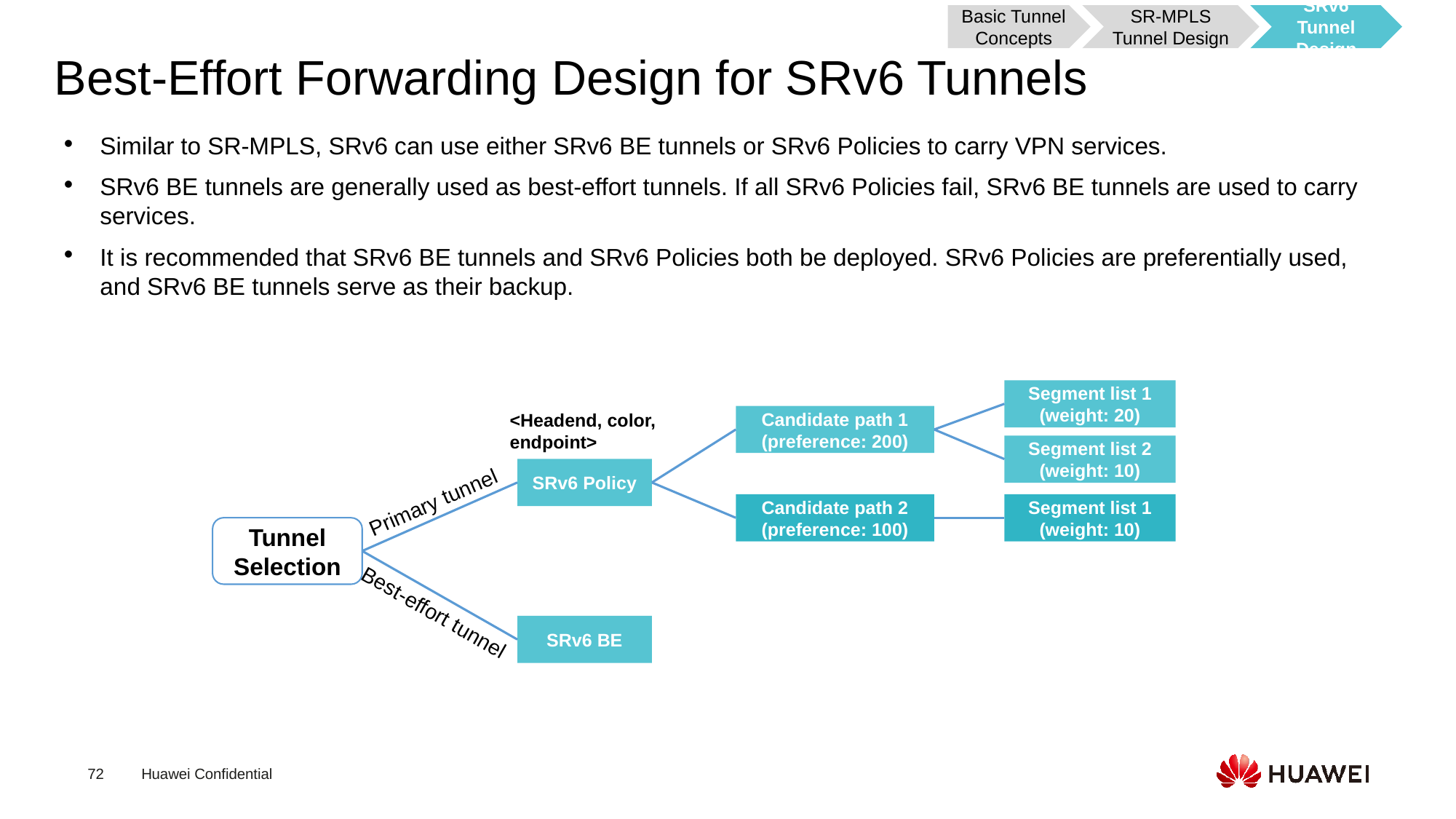

Basic Tunnel Concepts
SR-MPLS Tunnel Design
SRv6 Tunnel Design
# Best-Effort Forwarding Design for SRv6 Tunnels
Similar to SR-MPLS, SRv6 can use either SRv6 BE tunnels or SRv6 Policies to carry VPN services.
SRv6 BE tunnels are generally used as best-effort tunnels. If all SRv6 Policies fail, SRv6 BE tunnels are used to carry services.
It is recommended that SRv6 BE tunnels and SRv6 Policies both be deployed. SRv6 Policies are preferentially used, and SRv6 BE tunnels serve as their backup.
Segment list 1
(weight: 20)
<Headend, color, endpoint>
Candidate path 1
(preference: 200)
Segment list 2
(weight: 10)
SRv6 Policy
Candidate path 2
(preference: 100)
Segment list 1
(weight: 10)
Tunnel Selection
SRv6 BE
Primary tunnel
Best-effort tunnel